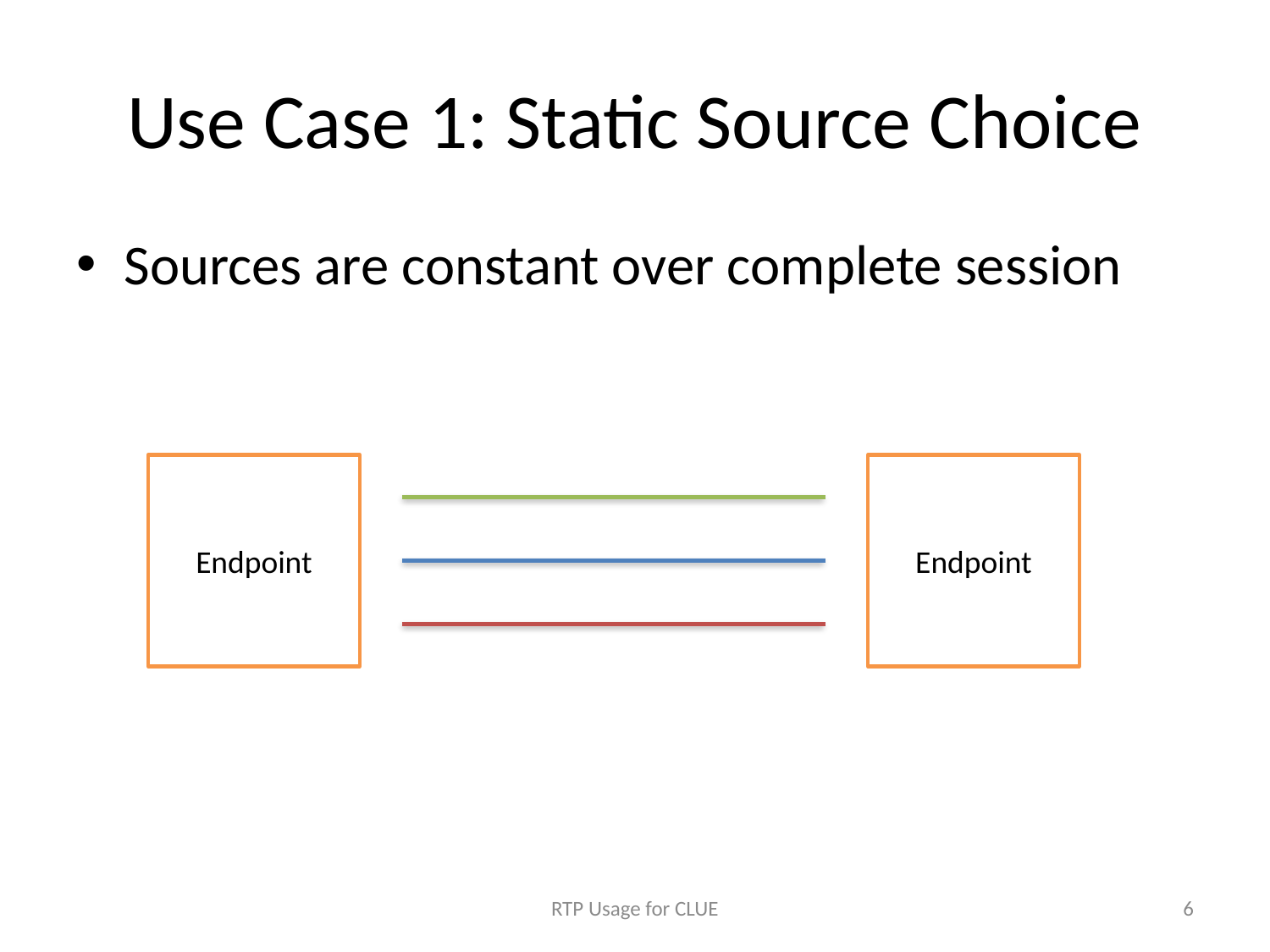

# Use Case 1: Static Source Choice
Sources are constant over complete session

Endpoint
Endpoint
RTP Usage for CLUE
6